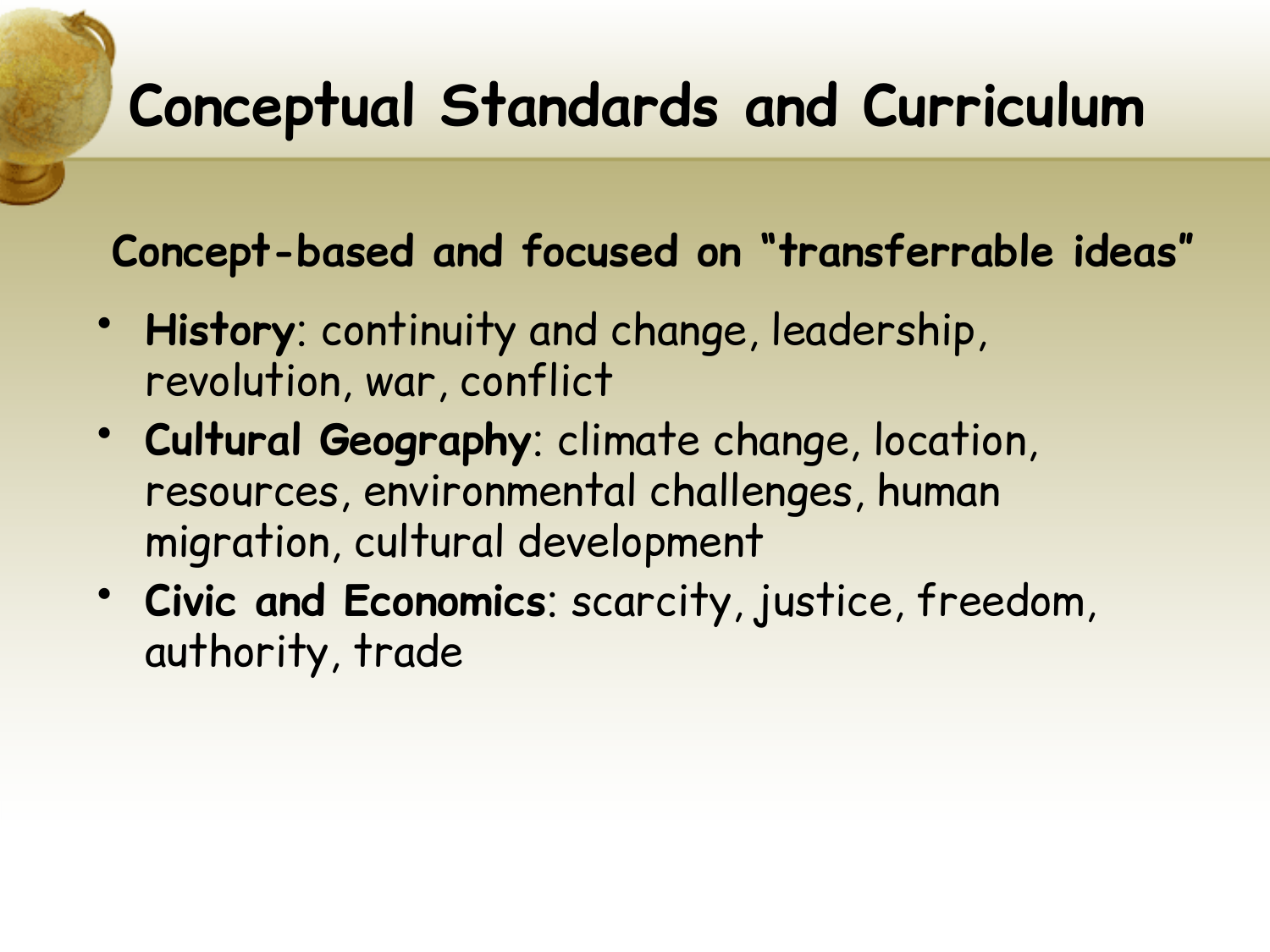

# Conceptual Standards and Curriculum
Concept-based and focused on “transferrable ideas”
History: continuity and change, leadership, revolution, war, conflict
Cultural Geography: climate change, location, resources, environmental challenges, human migration, cultural development
Civic and Economics: scarcity, justice, freedom, authority, trade